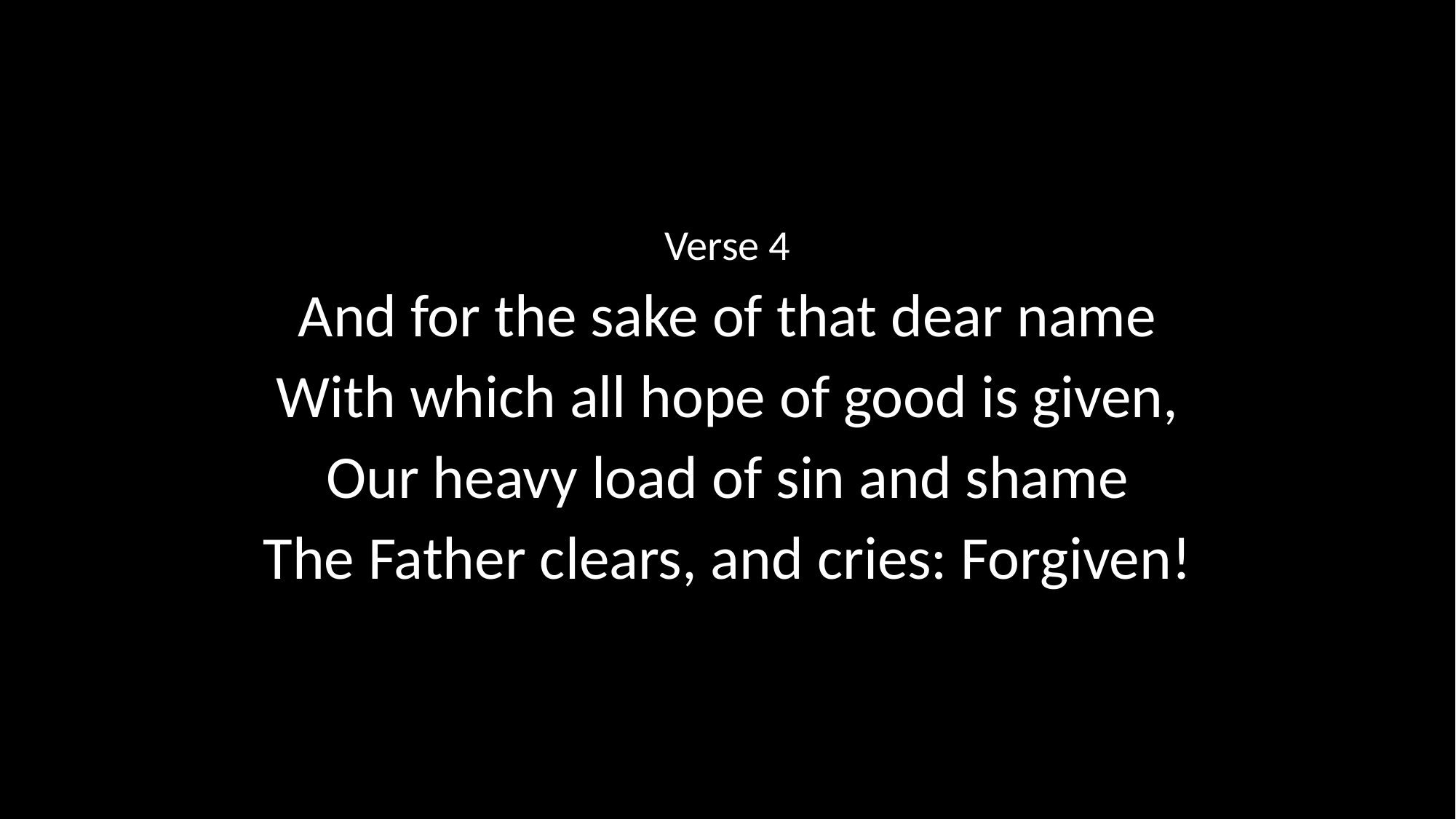

Verse 4
And for the sake of that dear name
With which all hope of good is given,
Our heavy load of sin and shame
The Father clears, and cries: Forgiven!